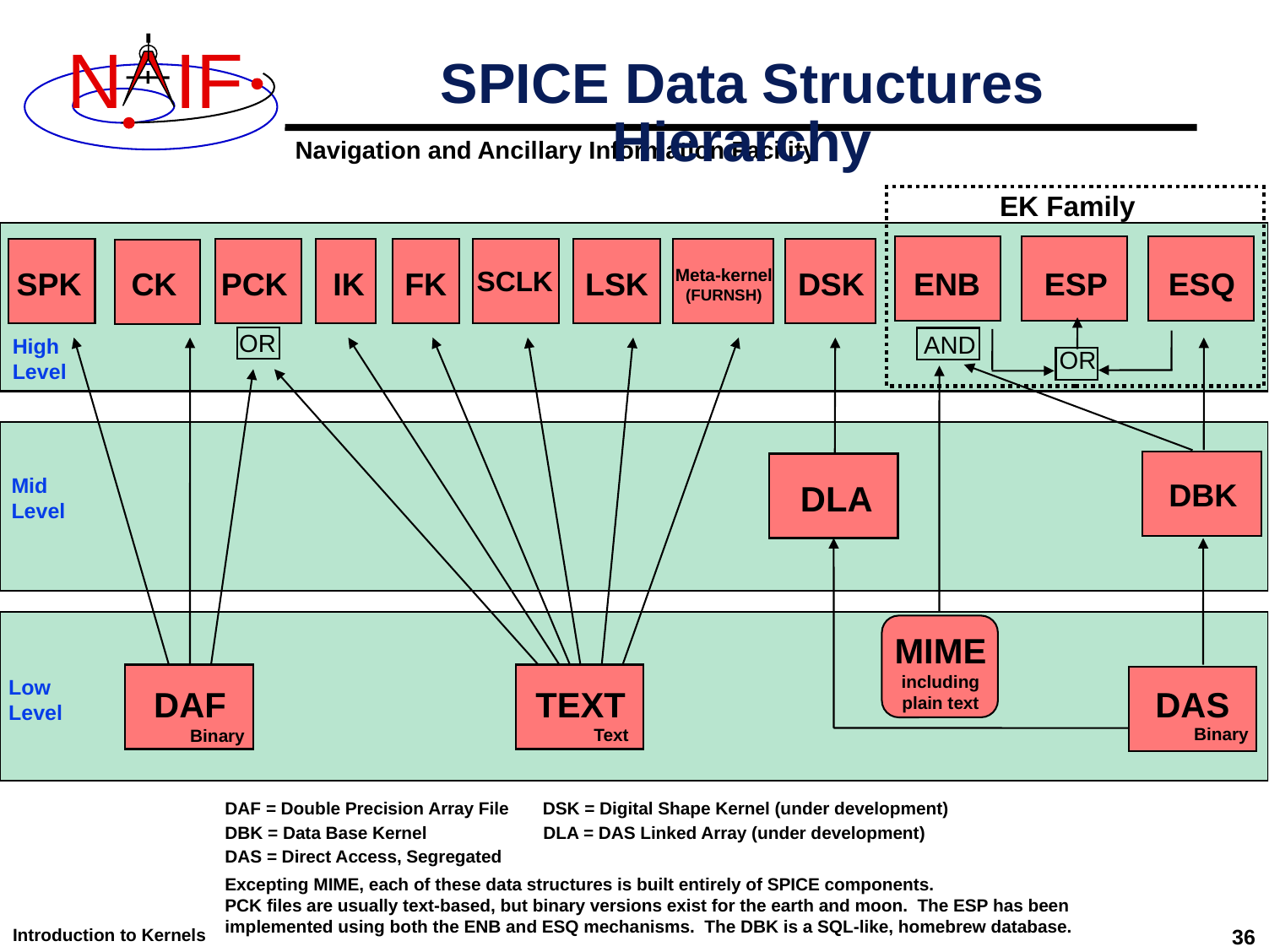

# SPICE Data Structures Hierarchy
EK Family

SPK
CK
PCK
IK
FK
SCLK
LSK
Meta-kernel
(FURNSH)
DSK
ENB
ESP
ESQ

OR
AND
High
Level

OR

Mid
Level
DBK
DLA

MIME
including
plain text

Low
Level
DAF
TEXT
DAS
Binary
Text
Binary

DAF = Double Precision Array File       DSK = Digital Shape Kernel (under development)
DBK = Data Base Kernel                        DLA = DAS Linked Array (under development)
DAS = Direct Access, Segregated
Excepting MIME, each of these data structures is built entirely of SPICE components.
PCK files are usually text-based, but binary versions exist for the earth and moon.  The ESP has been
implemented using both the ENB and ESQ mechanisms.  The DBK is a SQL-like, homebrew database.
Introduction to Kernels
36